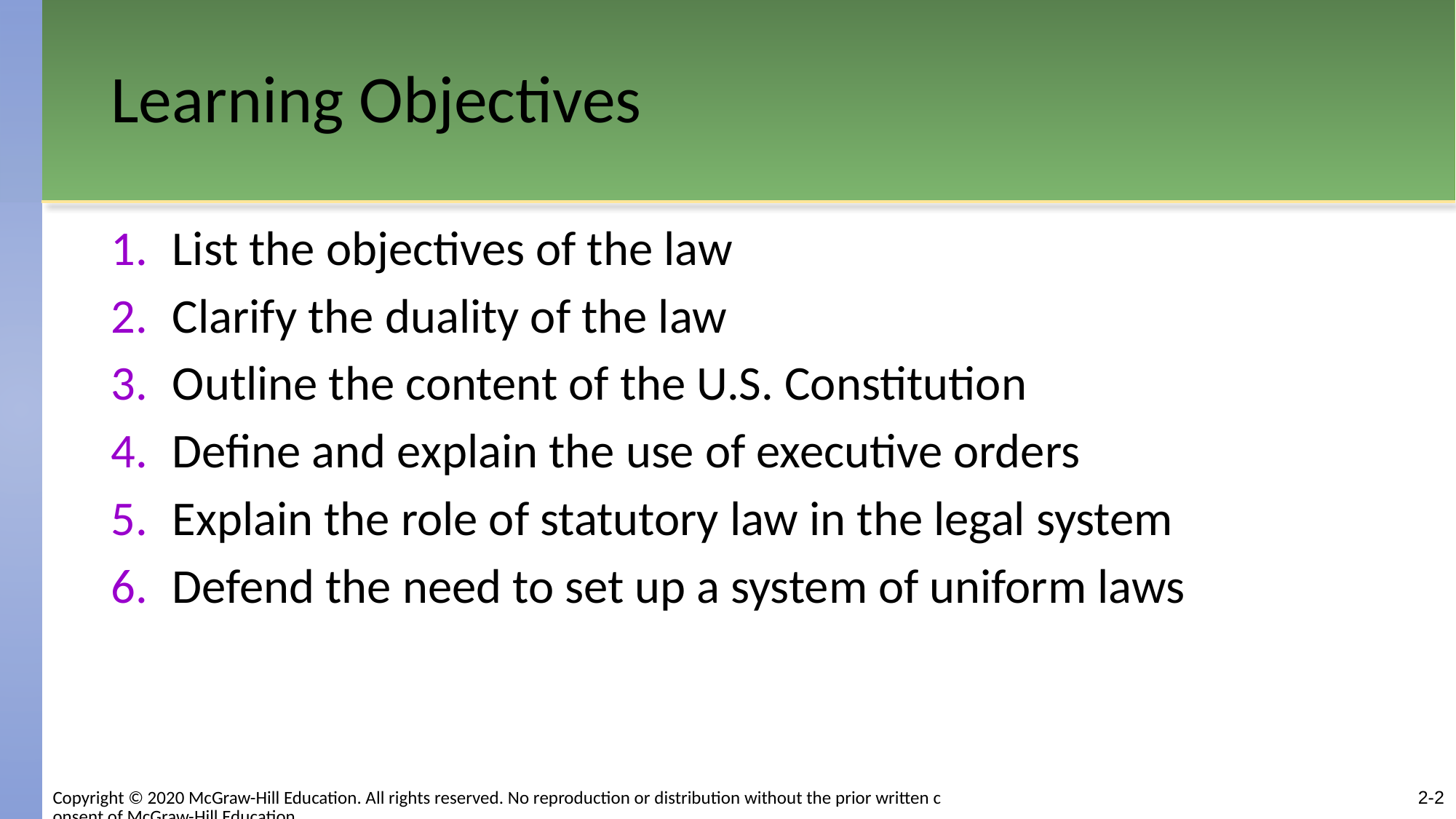

# Learning Objectives
List the objectives of the law
Clarify the duality of the law
Outline the content of the U.S. Constitution
Define and explain the use of executive orders
Explain the role of statutory law in the legal system
Defend the need to set up a system of uniform laws
2-2
Copyright © 2020 McGraw-Hill Education. All rights reserved. No reproduction or distribution without the prior written consent of McGraw-Hill Education.